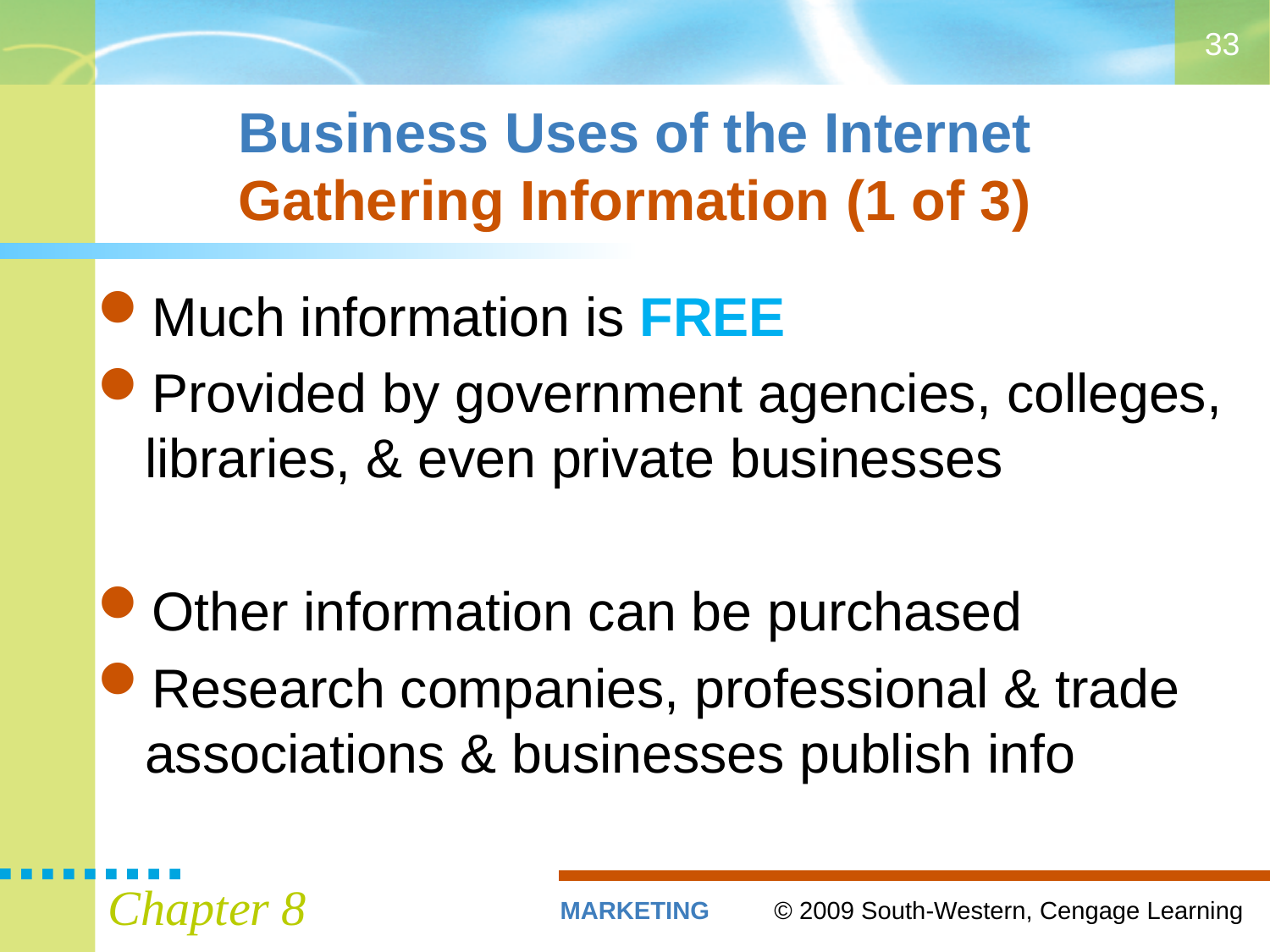

33
# Business Uses of the Internet Gathering Information (1 of 3)
Much information is FREE
Provided by government agencies, colleges, libraries, & even private businesses

Other information can be purchased
Research companies, professional & trade associations & businesses publish info
Chapter 8